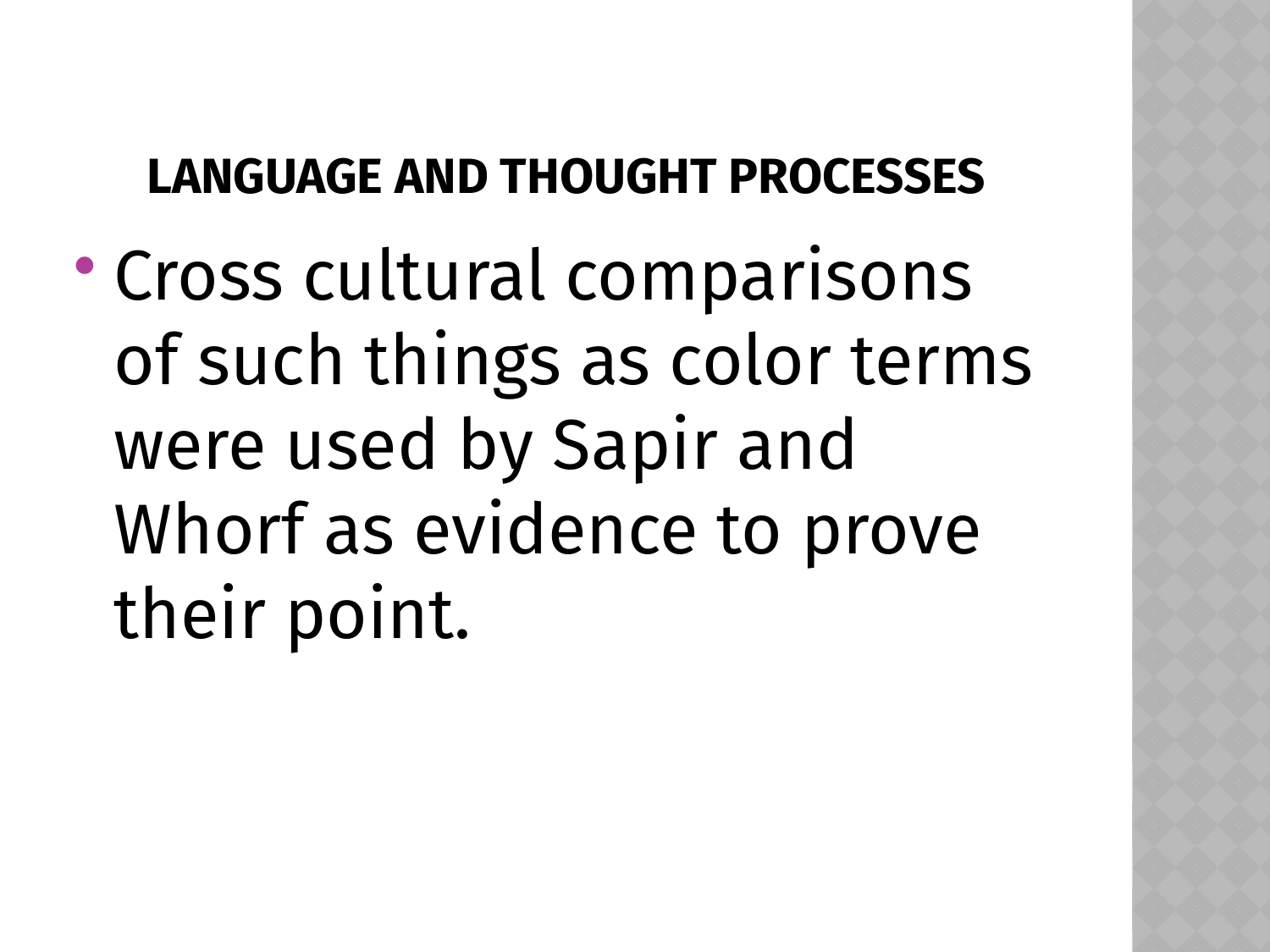

# Language and thought processes
Cross cultural comparisons of such things as color terms were used by Sapir and Whorf as evidence to prove their point.